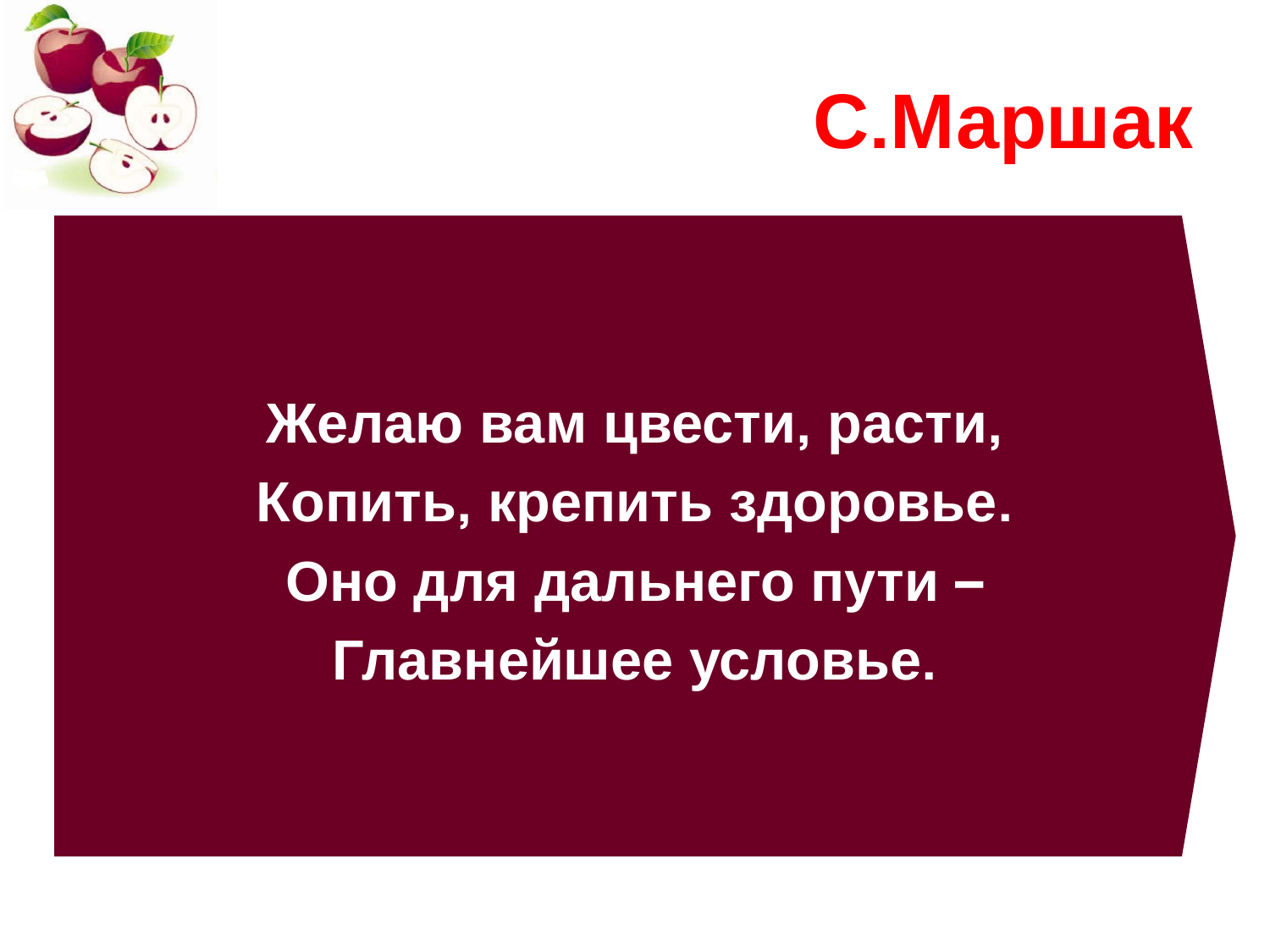

# С.Маршак

Желаю вам цвести, расти,
Копить, крепить здоровье.
Оно для дальнего пути –
Главнейшее условье.